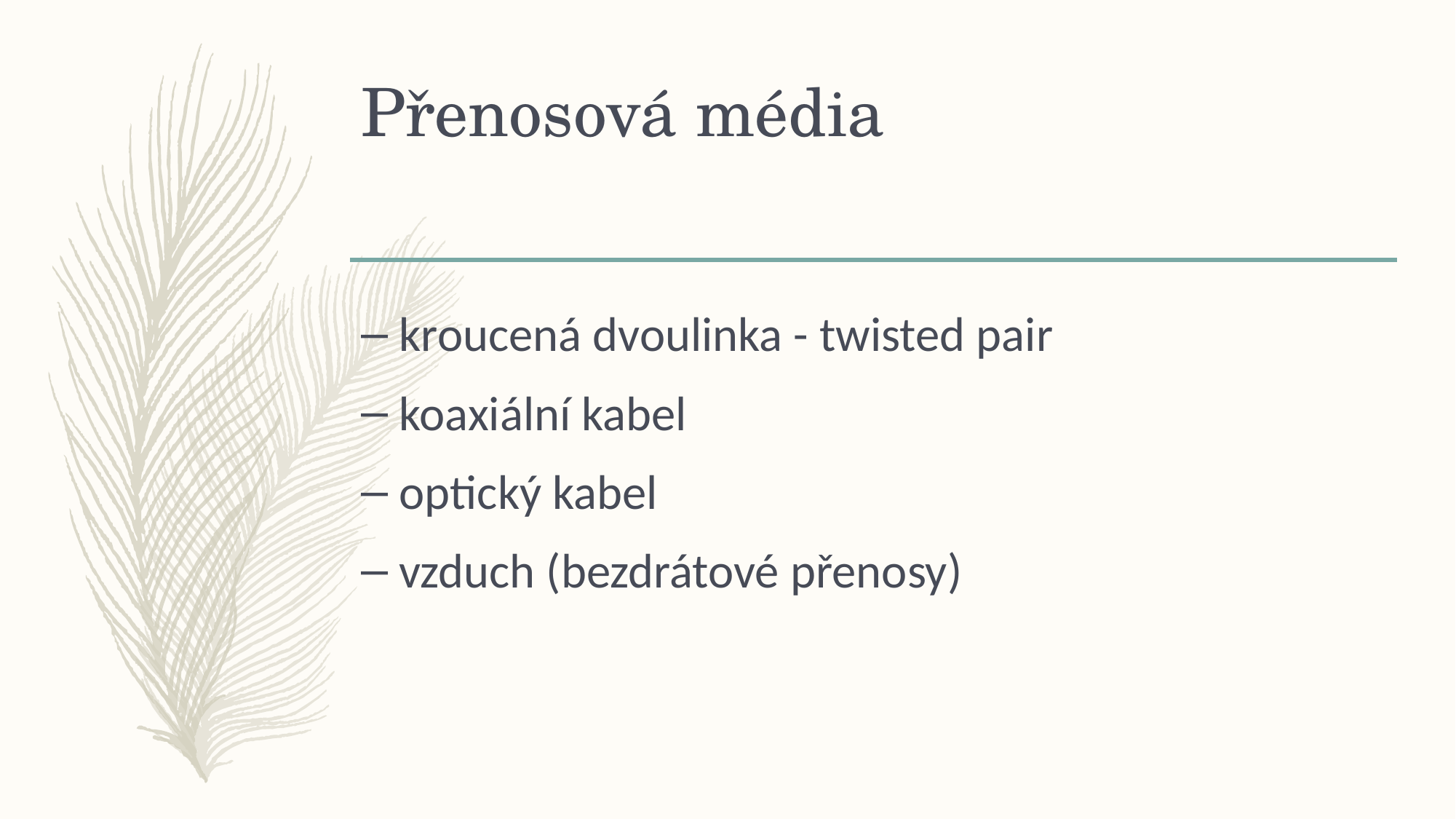

# Přenosová média
kroucená dvoulinka - twisted pair
koaxiální kabel
optický kabel
vzduch (bezdrátové přenosy)